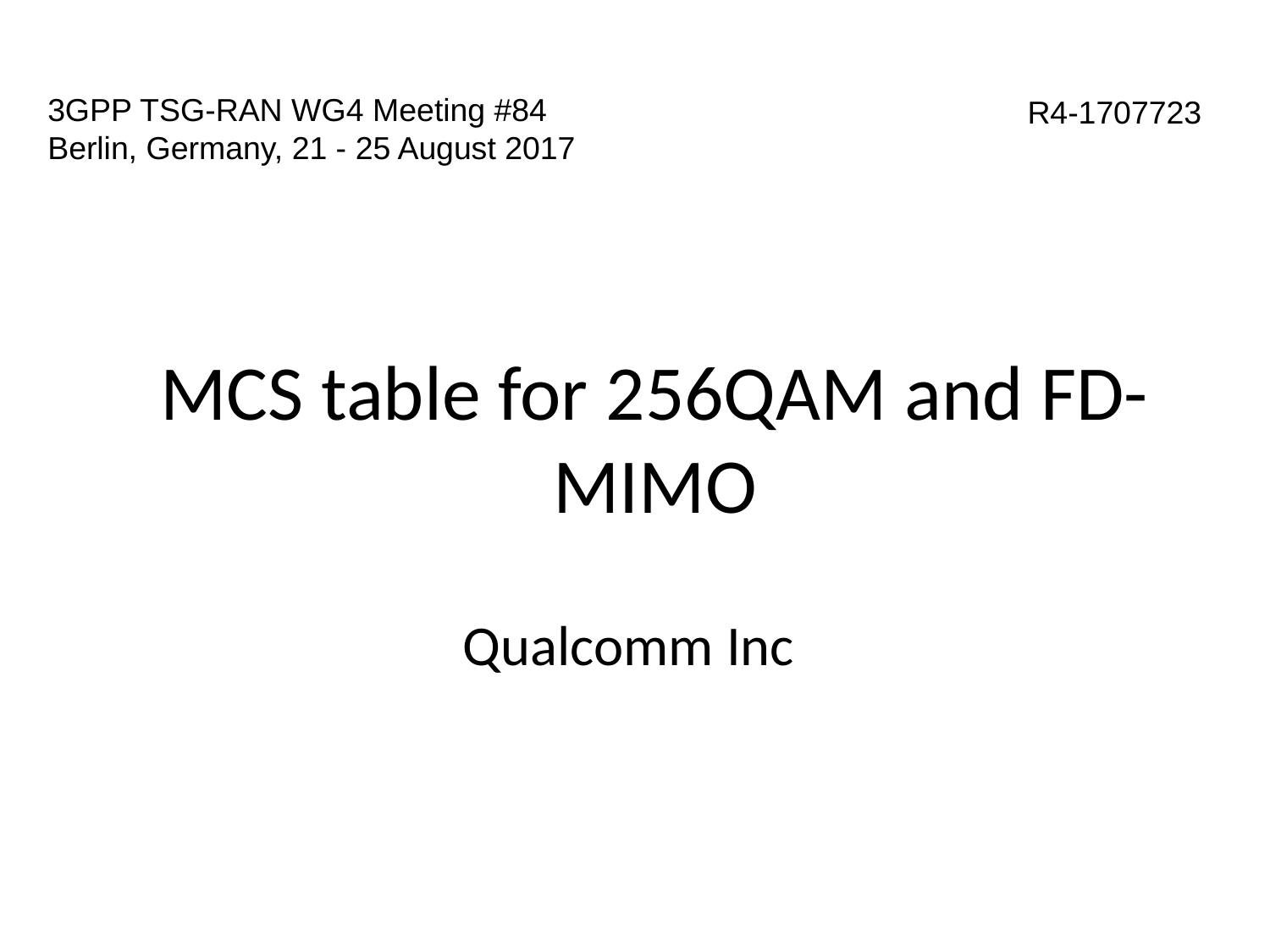

# 3GPP TSG-RAN WG4 Meeting #84 Berlin, Germany, 21 - 25 August 2017
R4-1707723
MCS table for 256QAM and FD-MIMO
Qualcomm Inc